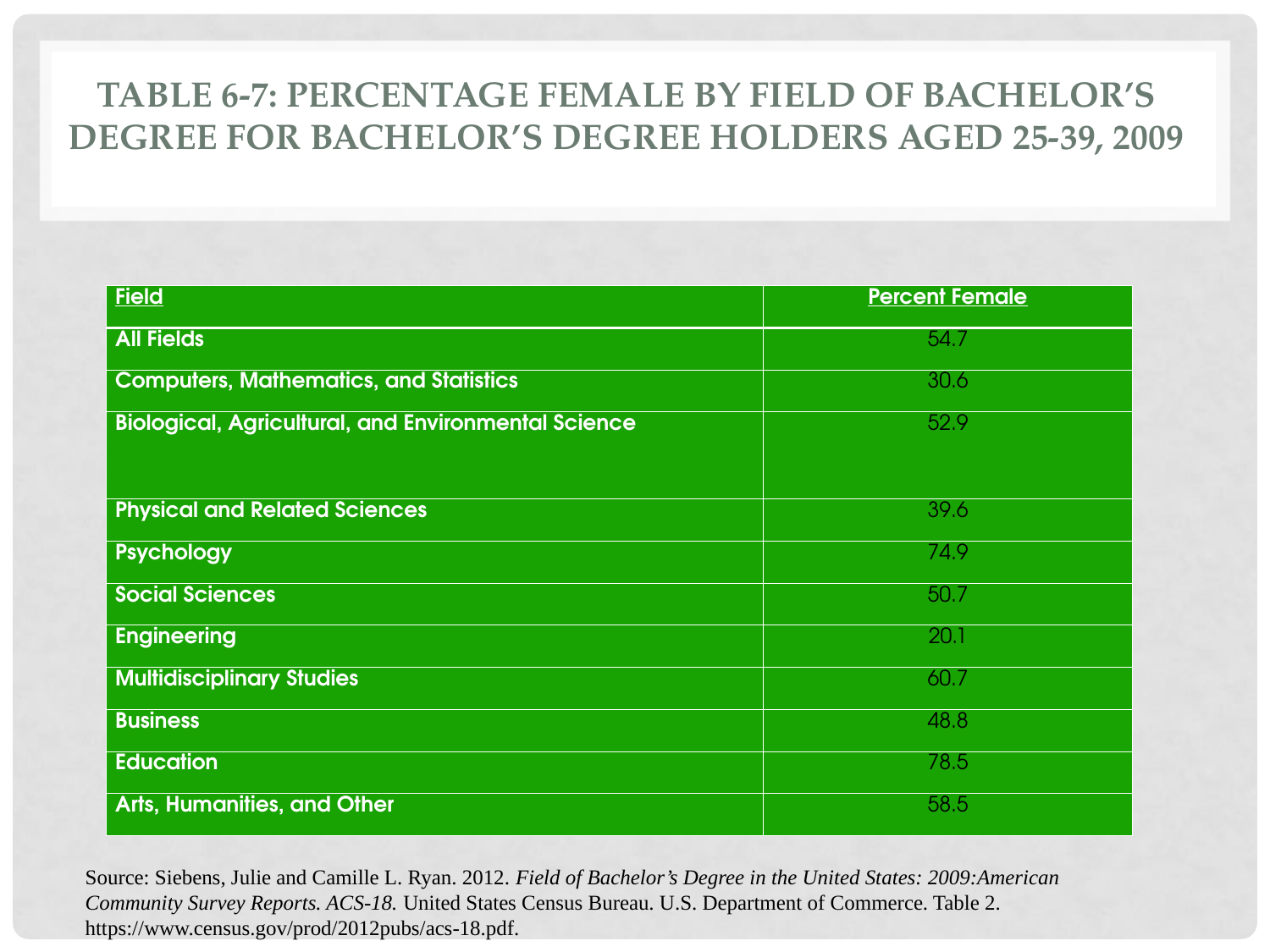

# TABLE 6-7: PERCENTAGE FEMALE BY FIELD OF BACHELOR’S DEGREE FOR BACHELOR’S DEGREE HOLDERS AGED 25-39, 2009
| Field | Percent Female |
| --- | --- |
| All Fields | 54.7 |
| Computers, Mathematics, and Statistics | 30.6 |
| Biological, Agricultural, and Environmental Science | 52.9 |
| Physical and Related Sciences | 39.6 |
| Psychology | 74.9 |
| Social Sciences | 50.7 |
| Engineering | 20.1 |
| Multidisciplinary Studies | 60.7 |
| Business | 48.8 |
| Education | 78.5 |
| Arts, Humanities, and Other | 58.5 |
Source: Siebens, Julie and Camille L. Ryan. 2012. Field of Bachelor’s Degree in the United States: 2009:American Community Survey Reports. ACS-18. United States Census Bureau. U.S. Department of Commerce. Table 2. https://www.census.gov/prod/2012pubs/acs-18.pdf.